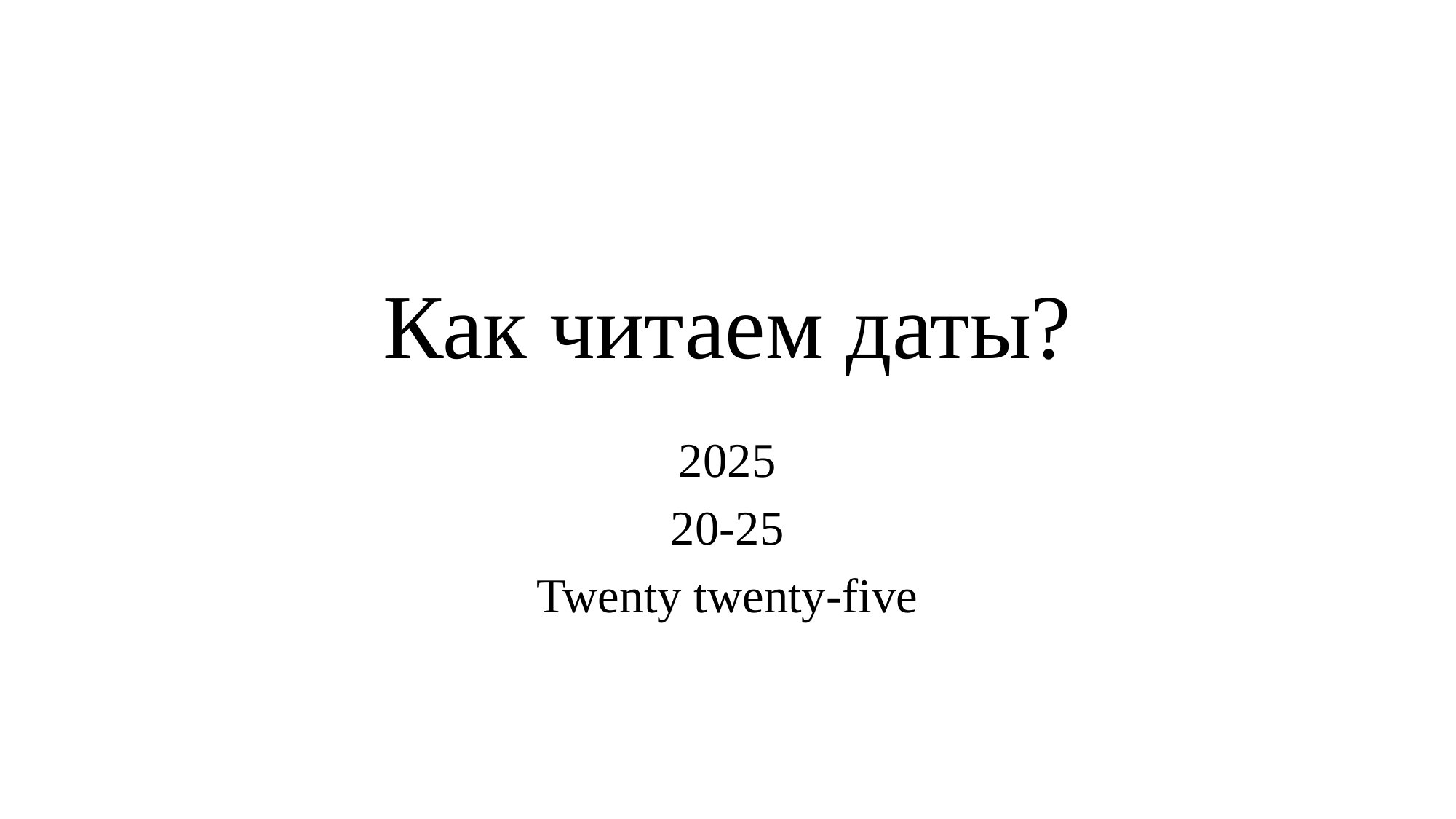

# Как читаем даты?
2025
20-25
Twenty twenty-five